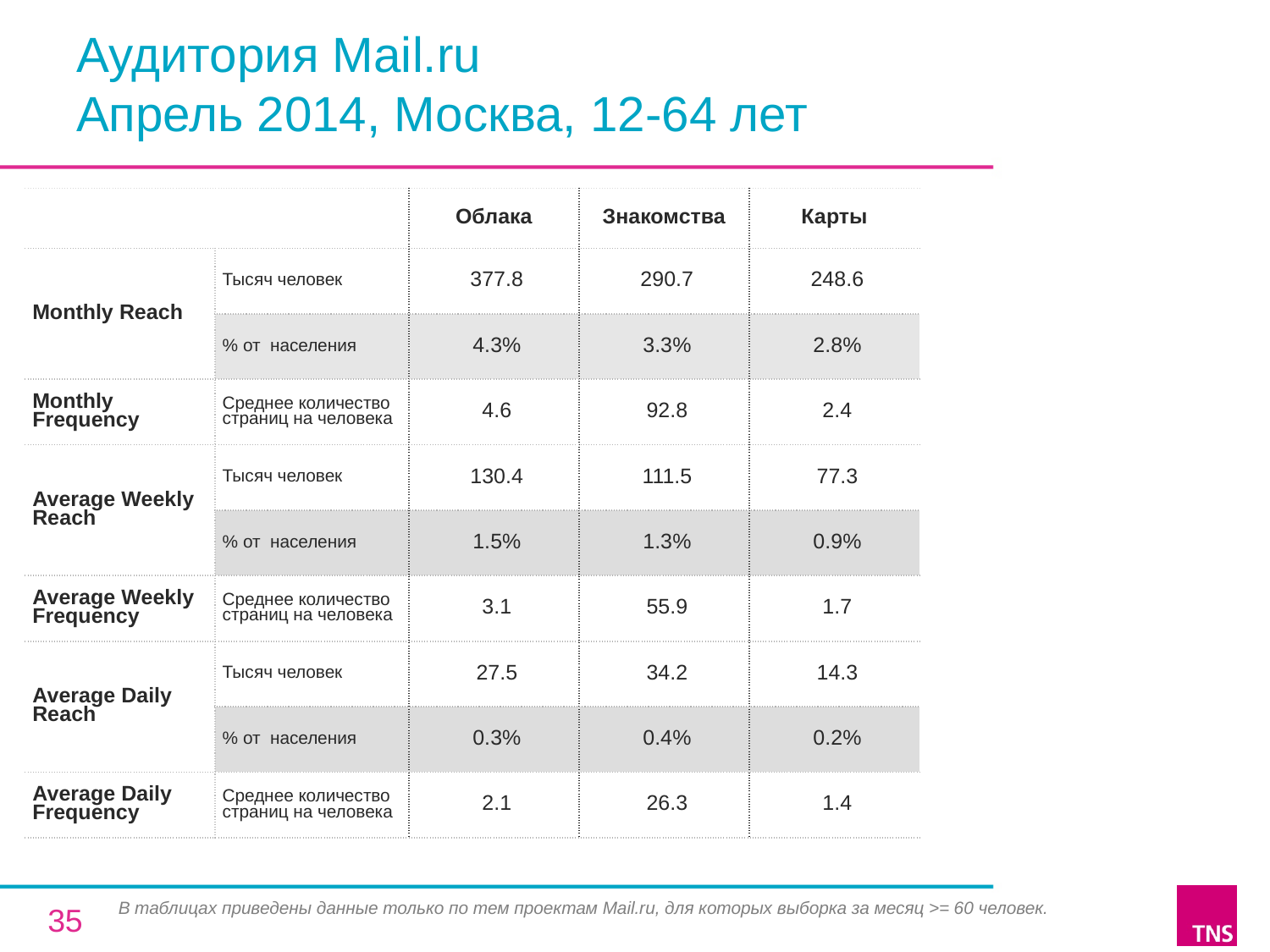

# Аудитория Mail.ru Апрель 2014, Москва, 12-64 лет
|  |  | Облака | Знакомства | Карты |
| --- | --- | --- | --- | --- |
| Monthly Reach | Тысяч человек | 377.8 | 290.7 | 248.6 |
|  | % от населения | 4.3% | 3.3% | 2.8% |
| Monthly Frequency | Среднее количество страниц на человека | 4.6 | 92.8 | 2.4 |
| Average Weekly Reach | Тысяч человек | 130.4 | 111.5 | 77.3 |
|  | % от населения | 1.5% | 1.3% | 0.9% |
| Average Weekly Frequency | Среднее количество страниц на человека | 3.1 | 55.9 | 1.7 |
| Average Daily Reach | Тысяч человек | 27.5 | 34.2 | 14.3 |
|  | % от населения | 0.3% | 0.4% | 0.2% |
| Average Daily Frequency | Среднее количество страниц на человека | 2.1 | 26.3 | 1.4 |
В таблицах приведены данные только по тем проектам Mail.ru, для которых выборка за месяц >= 60 человек.
35